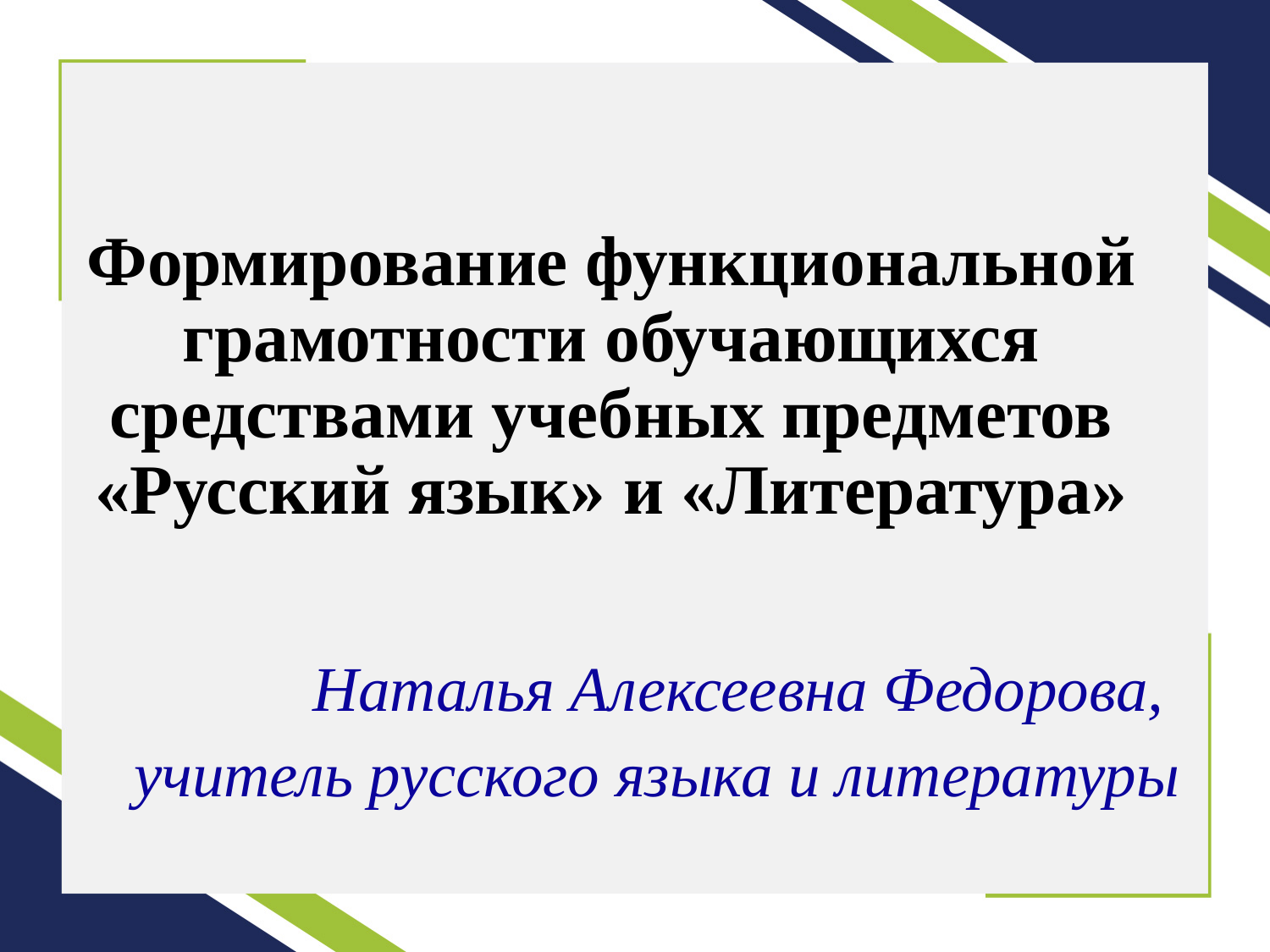

# Формирование функциональной грамотности обучающихся средствами учебных предметов «Русский язык» и «Литература»
Наталья Алексеевна Федорова,
учитель русского языка и литературы